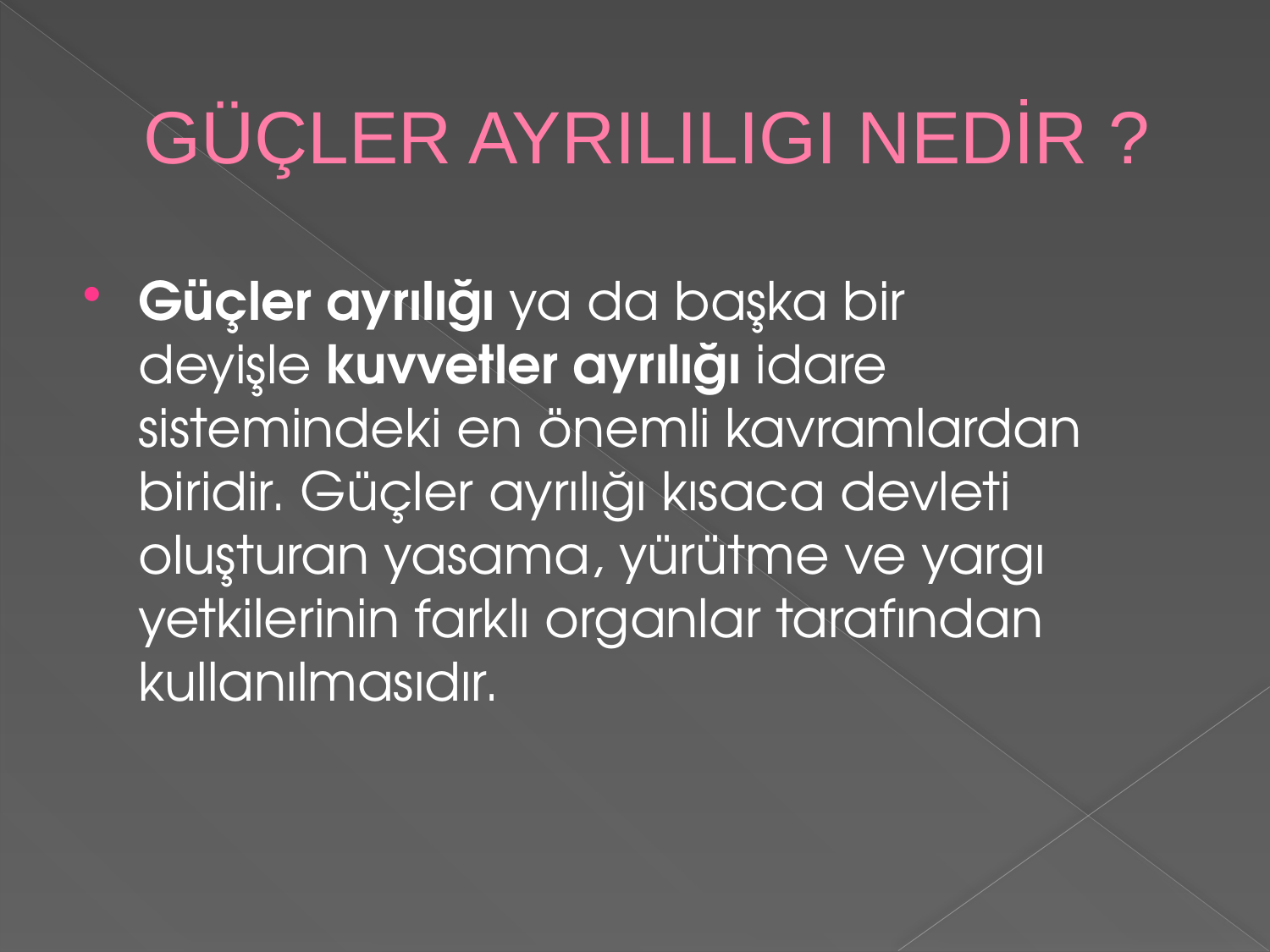

# GÜÇLER AYRILILIGI NEDİR ?
Güçler ayrılığı ya da başka bir deyişle kuvvetler ayrılığı idare sistemindeki en önemli kavramlardan biridir. Güçler ayrılığı kısaca devleti oluşturan yasama, yürütme ve yargı yetkilerinin farklı organlar tarafından kullanılmasıdır.